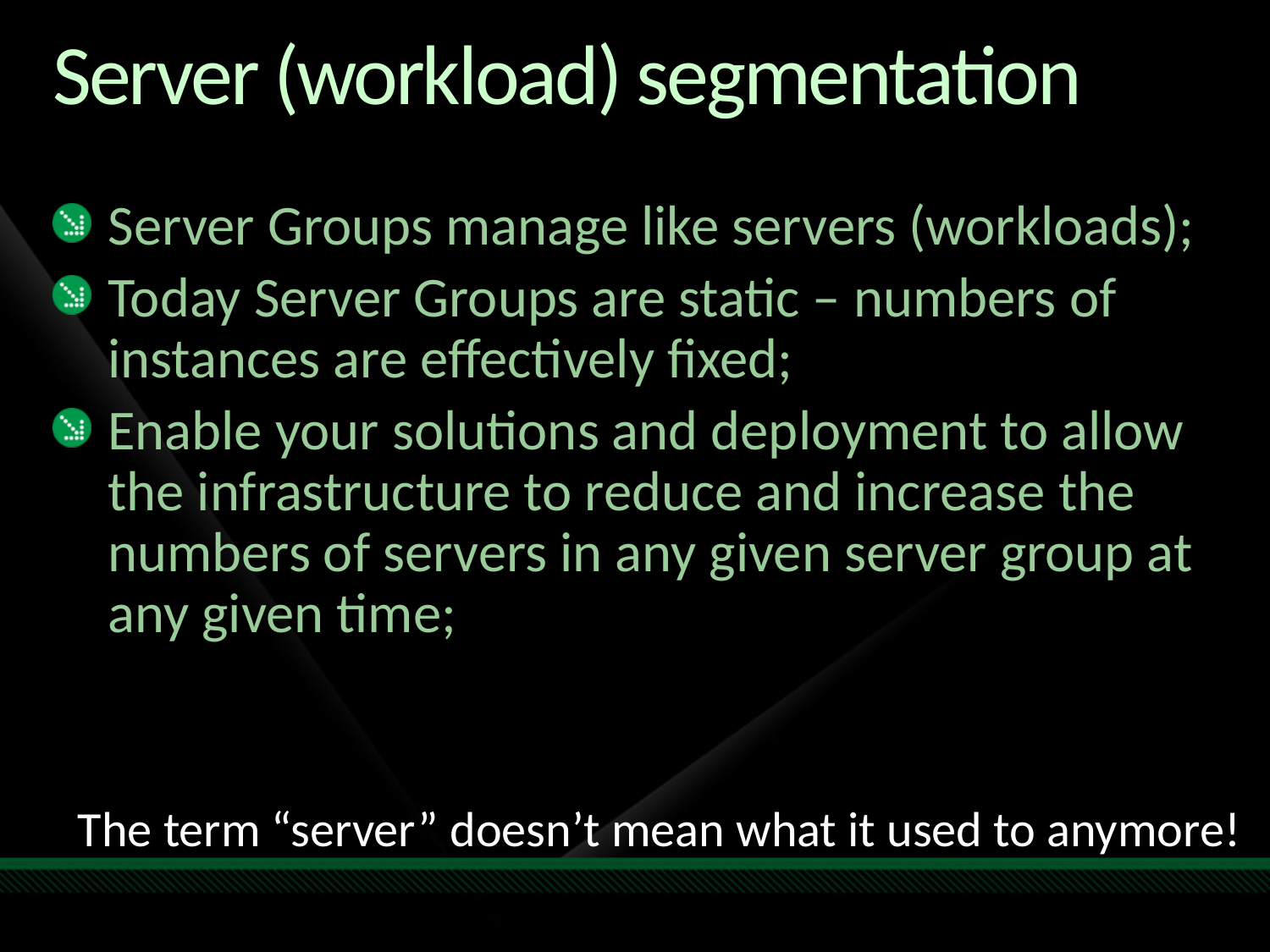

# Server (workload) segmentation
Server Groups manage like servers (workloads);
Today Server Groups are static – numbers of instances are effectively fixed;
Enable your solutions and deployment to allow the infrastructure to reduce and increase the numbers of servers in any given server group at any given time;
The term “server” doesn’t mean what it used to anymore!